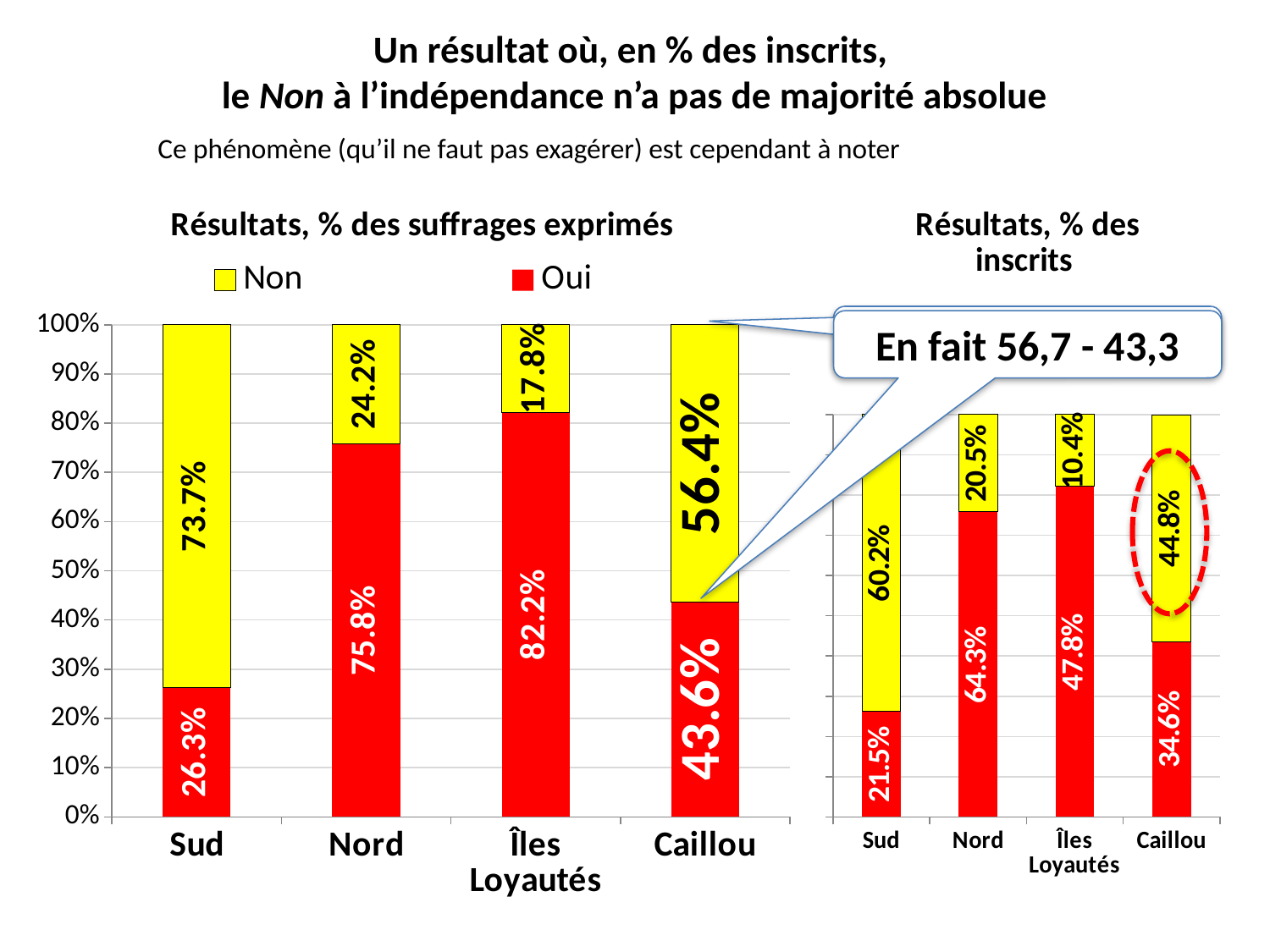

# Un résultat où, en % des inscrits, le Non à l’indépendance n’a pas de majorité absolue
Ce phénomène (qu’il ne faut pas exagérer) est cependant à noter

### Chart: Résultats, % des suffrages exprimés

| Category | Oui | Non |
|---|---|---|
| Sud | 0.26286912496469 | 0.73713087503531 |
| Nord | 0.758245965366945 | 0.241754034633055 |
| Îles Loyautés | 0.821815089672232 | 0.178184910327767 |
| Caillou | 0.435983992399269 | 0.564016007600731 |

### Chart: Résultats, % des inscrits

| Category | Oui | Non |
|---|---|---|
| Sud | 0.21466214777486 | 0.601950102917169 |
| Nord | 0.642919569505831 | 0.204984143631233 |
| Îles Loyautés | 0.478098578881094 | 0.103660730347185 |
| Caillou | 0.346141318323381 | 0.447789936855339 |
En fait 56,7 - 43,3
En fait 56,7 - 43,3